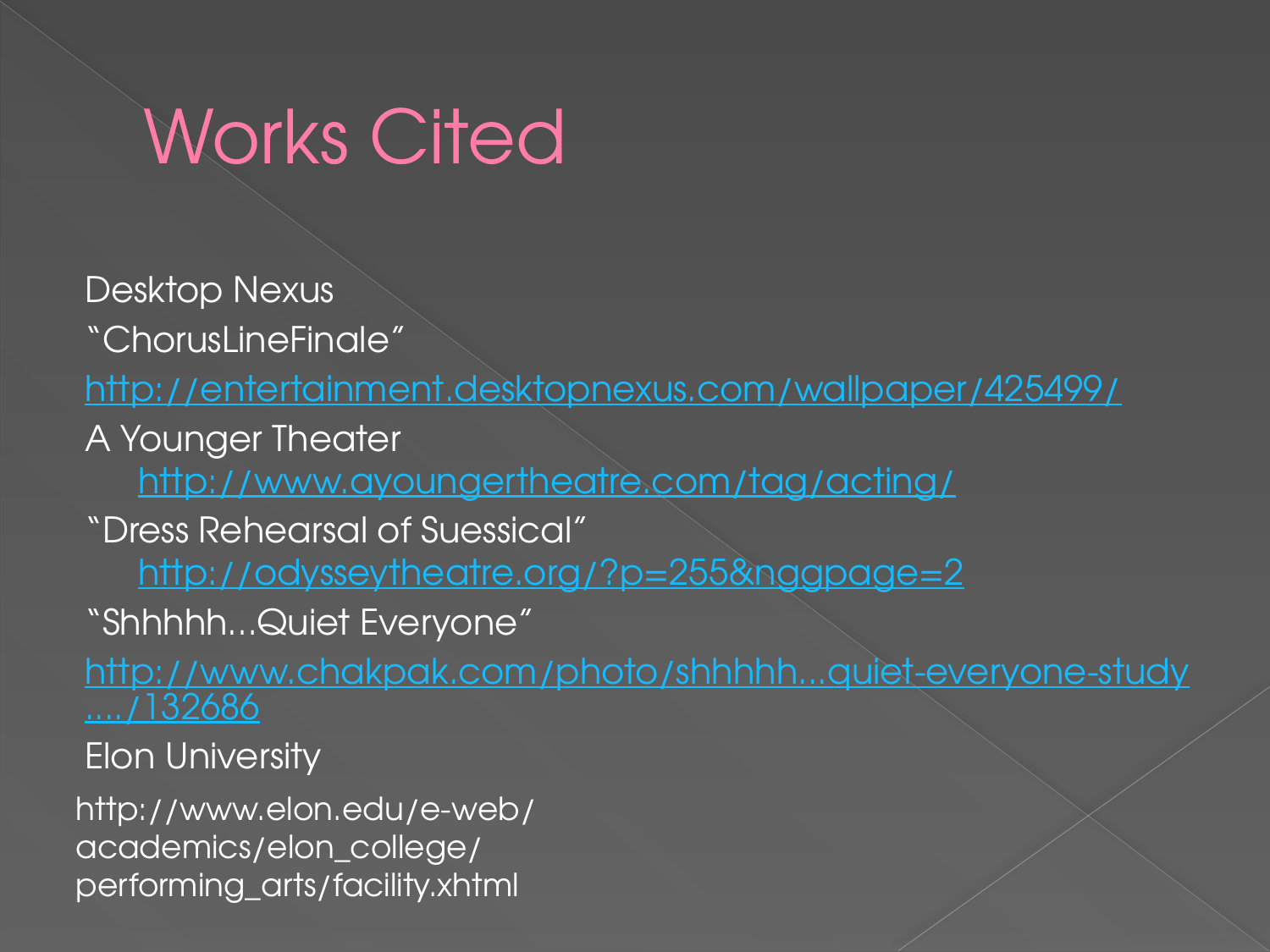

# Works Cited
Desktop Nexus
“ChorusLineFinale”
http://entertainment.desktopnexus.com/wallpaper/425499/
A Younger Theater http://www.ayoungertheatre.com/tag/acting/
“Dress Rehearsal of Suessical” http://odysseytheatre.org/?p=255&nggpage=2
“Shhhhh…Quiet Everyone”
http://www.chakpak.com/photo/shhhhh...quiet-everyone-study..../132686
Elon University

http://www.elon.edu/e-web/academics/elon_college/performing_arts/facility.xhtml